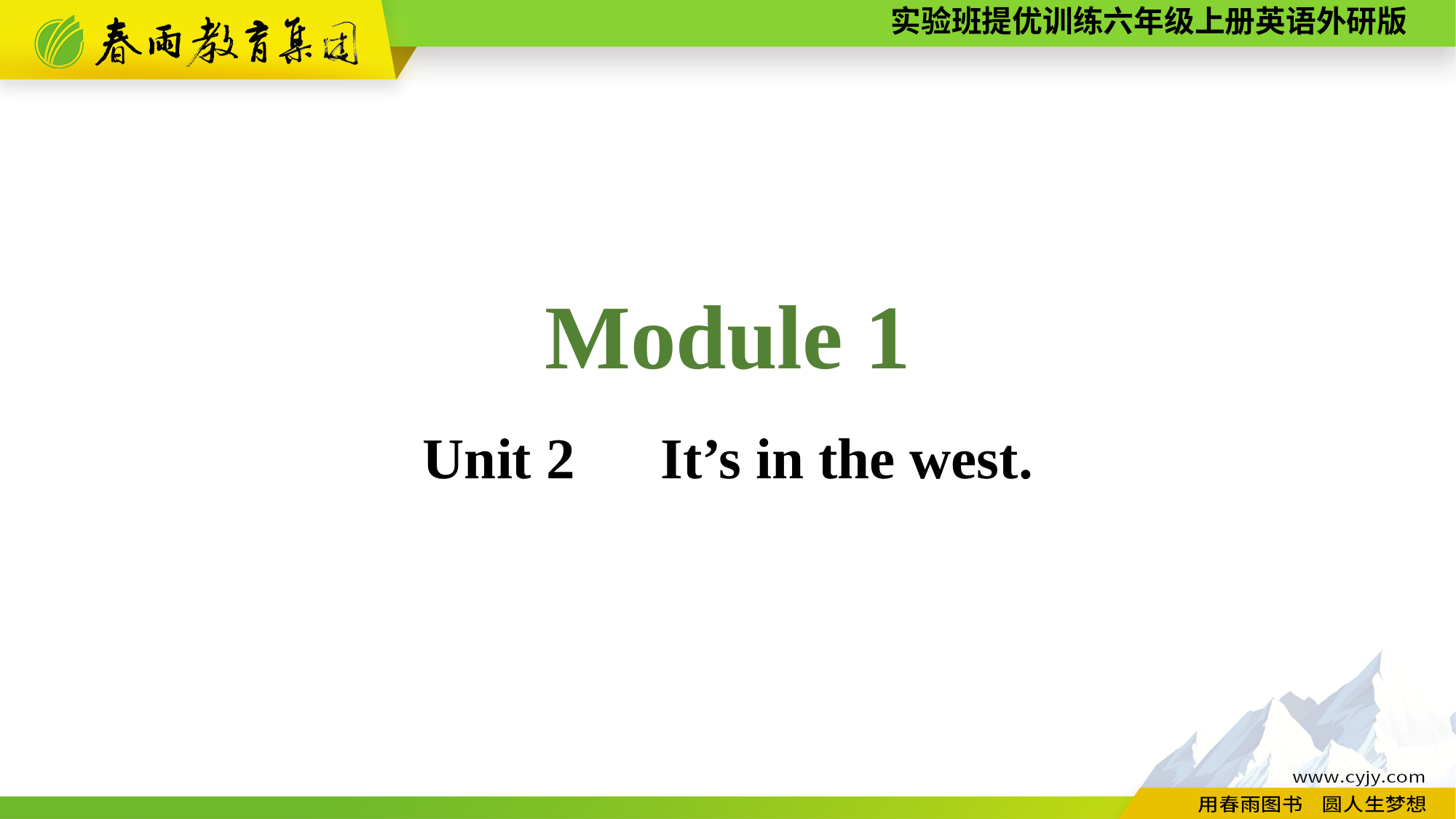

Module 1
Unit 2　It’s in the west.